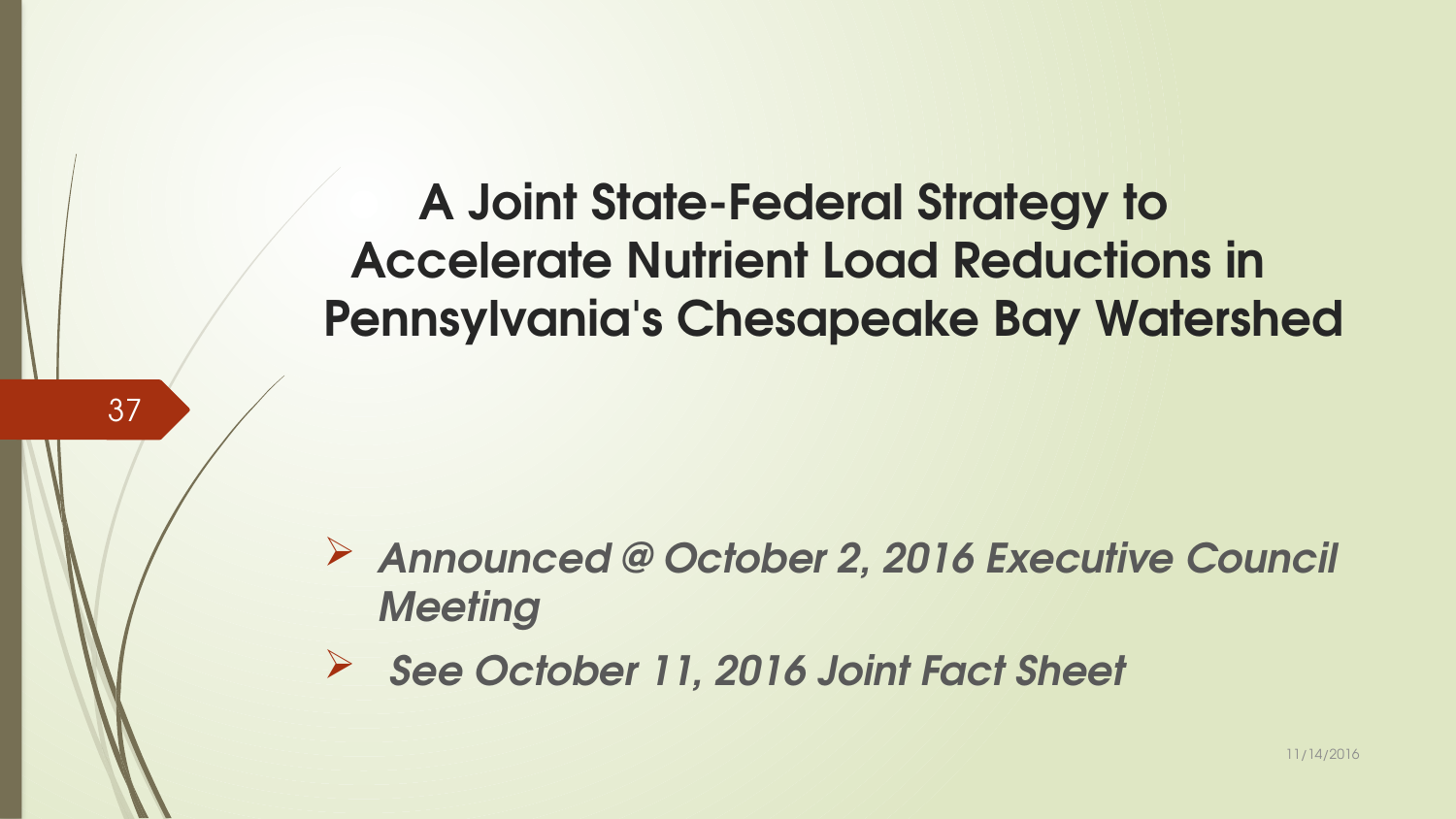

# A Joint State-Federal Strategy to Accelerate Nutrient Load Reductions in Pennsylvania's Chesapeake Bay Watershed
37
Announced @ October 2, 2016 Executive Council Meeting
 See October 11, 2016 Joint Fact Sheet
11/14/2016